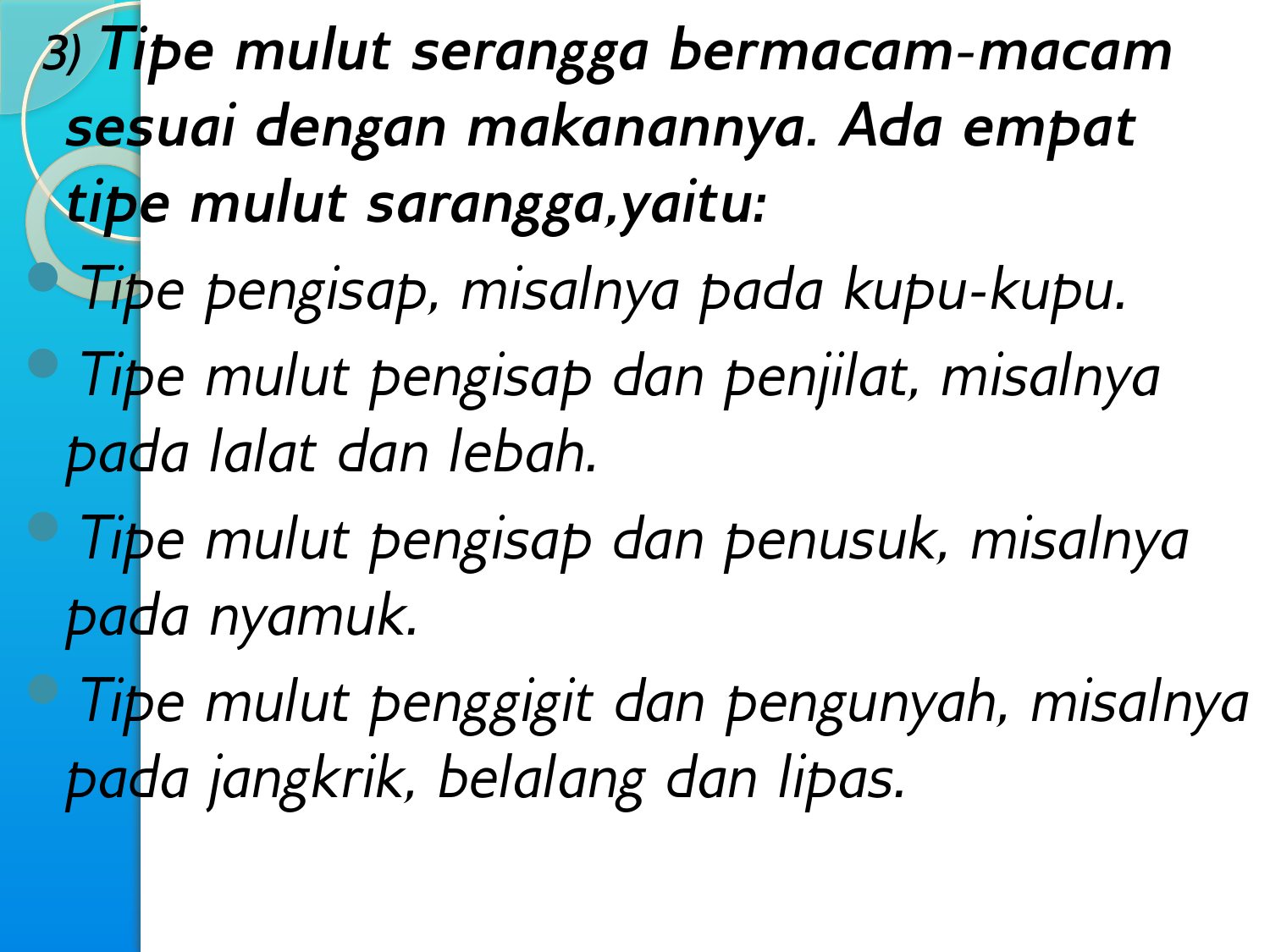

3) Tipe mulut serangga bermacam-macam sesuai dengan makanannya. Ada empat tipe mulut sarangga,yaitu:
Tipe pengisap, misalnya pada kupu-kupu.
Tipe mulut pengisap dan penjilat, misalnya pada lalat dan lebah.
Tipe mulut pengisap dan penusuk, misalnya pada nyamuk.
Tipe mulut penggigit dan pengunyah, misalnya pada jangkrik, belalang dan lipas.